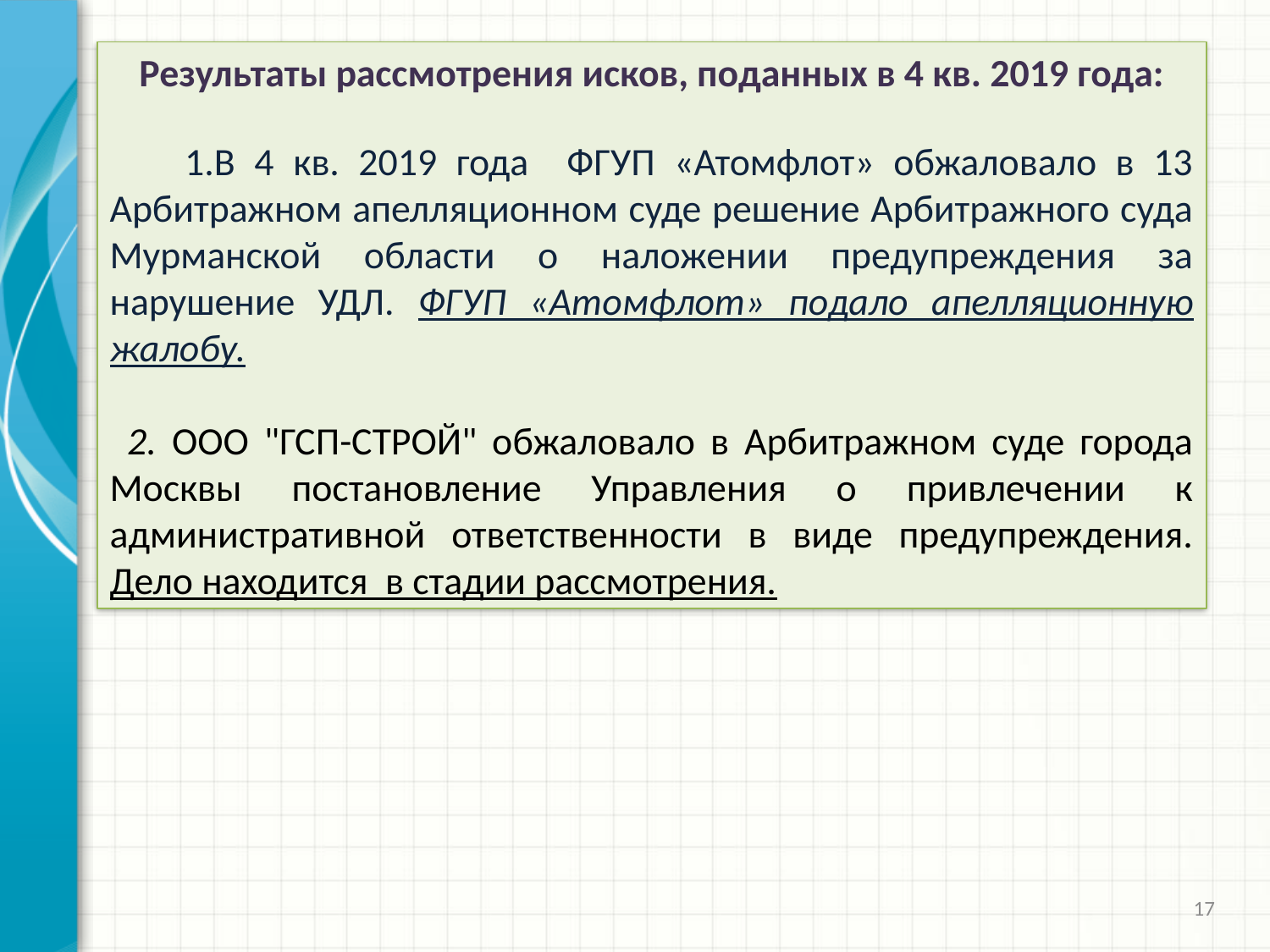

Результаты рассмотрения исков, поданных в 4 кв. 2019 года:

В 4 кв. 2019 года  ФГУП «Атомфлот» обжаловало в 13 Арбитражном апелляционном суде решение Арбитражного суда Мурманской области о наложении предупреждения за нарушение УДЛ. ФГУП «Атомфлот» подало апелляционную жалобу.

  2. ООО "ГСП-СТРОЙ" обжаловало в Арбитражном суде города Москвы постановление Управления о привлечении к административной ответственности в виде предупреждения. Дело находится  в стадии рассмотрения.
17